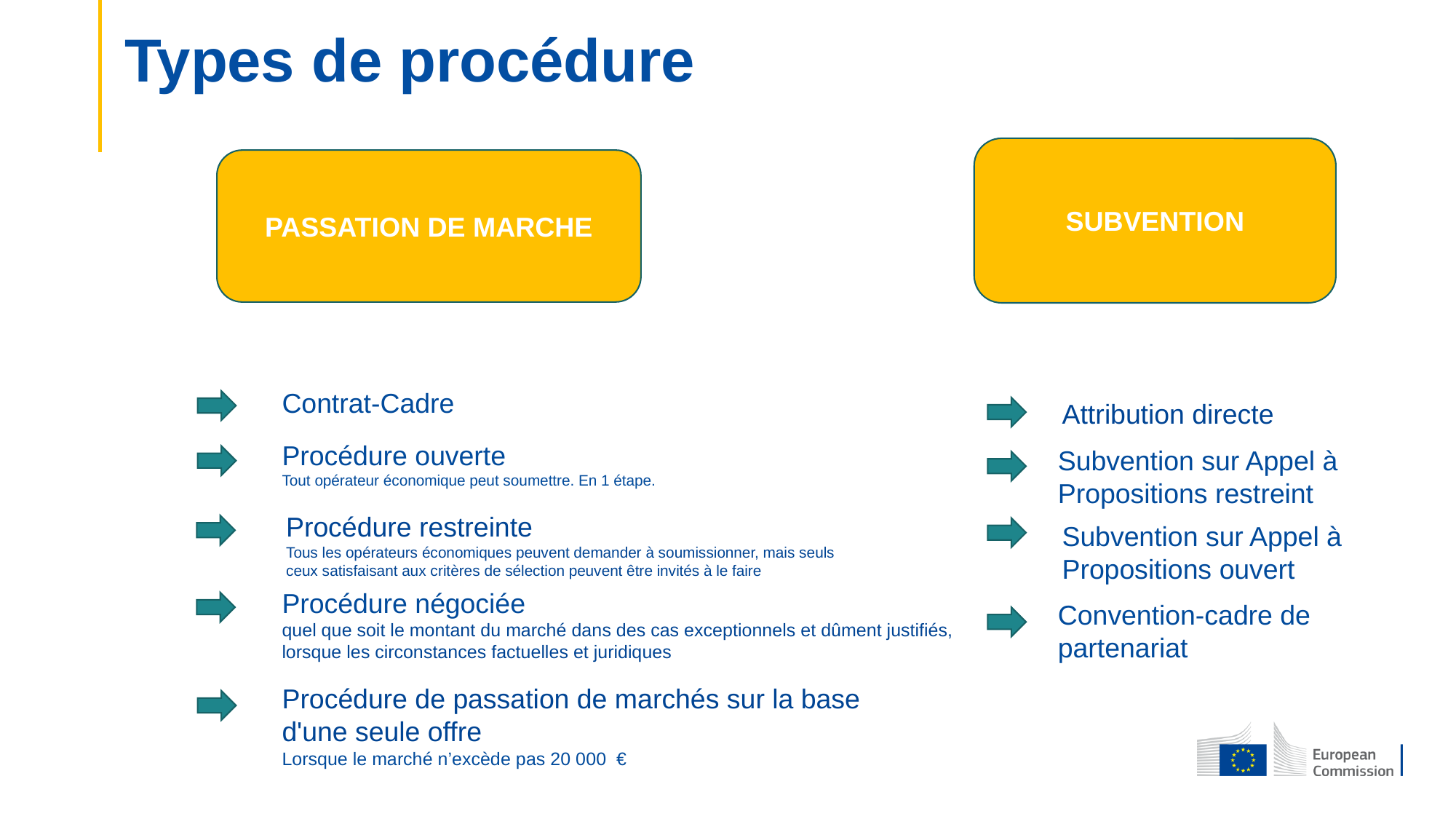

# Types de procédure
SUBVENTION
PASSATION DE MARCHE
Contrat-Cadre

Attribution directe

Procédure ouverte
Tout opérateur économique peut soumettre. En 1 étape.
Subvention sur Appel à Propositions restreint

Procédure restreinte
Tous les opérateurs économiques peuvent demander à soumissionner, mais seuls ceux satisfaisant aux critères de sélection peuvent être invités à le faire
Subvention sur Appel à Propositions ouvert

Procédure négociée
quel que soit le montant du marché dans des cas exceptionnels et dûment justifiés,
lorsque les circonstances factuelles et juridiques

Convention-cadre de partenariat

Procédure de passation de marchés sur la base d'une seule offre
Lorsque le marché n’excède pas 20 000  €